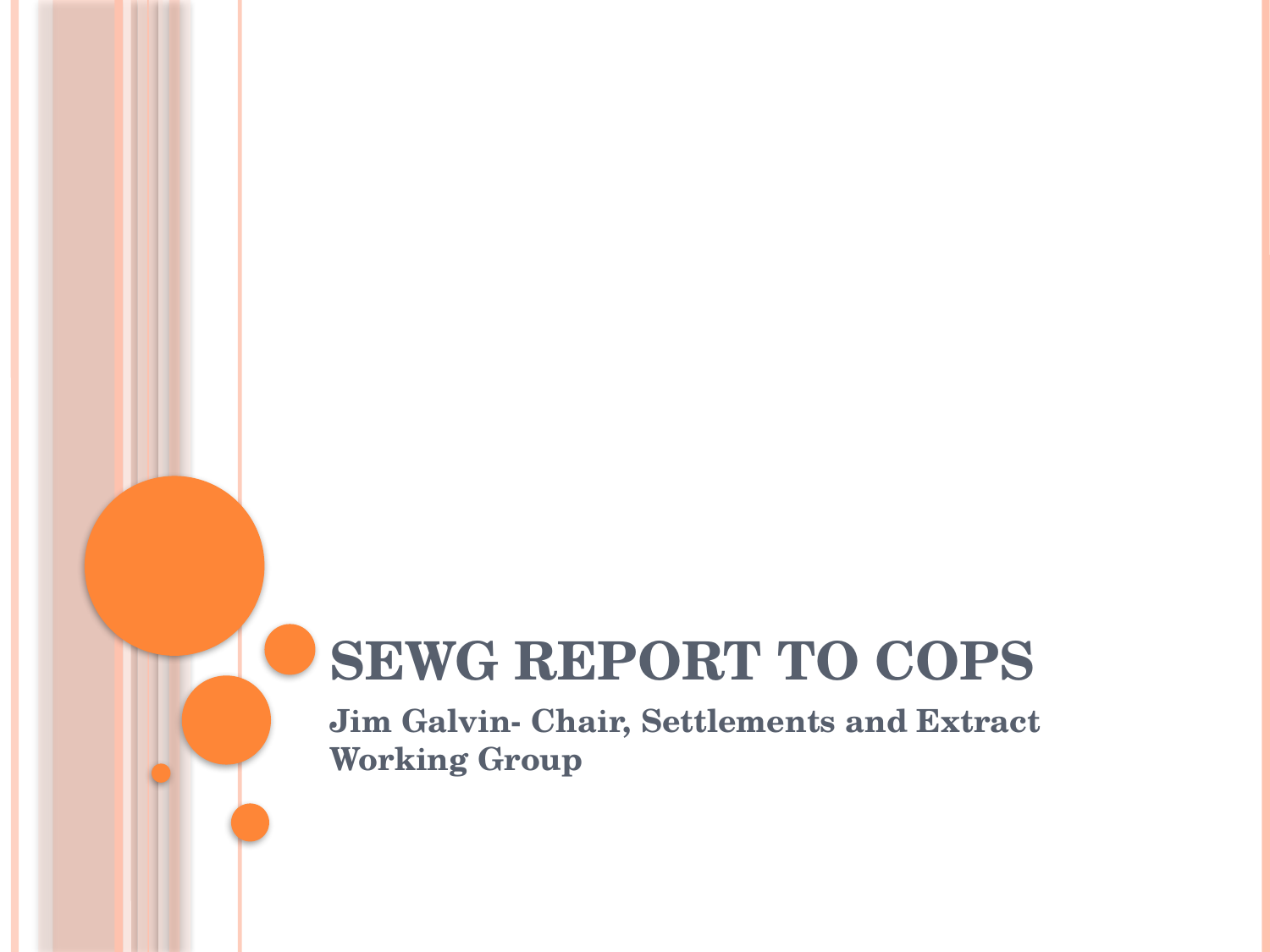

# SEWG Report to COPS
Jim Galvin- Chair, Settlements and Extract Working Group